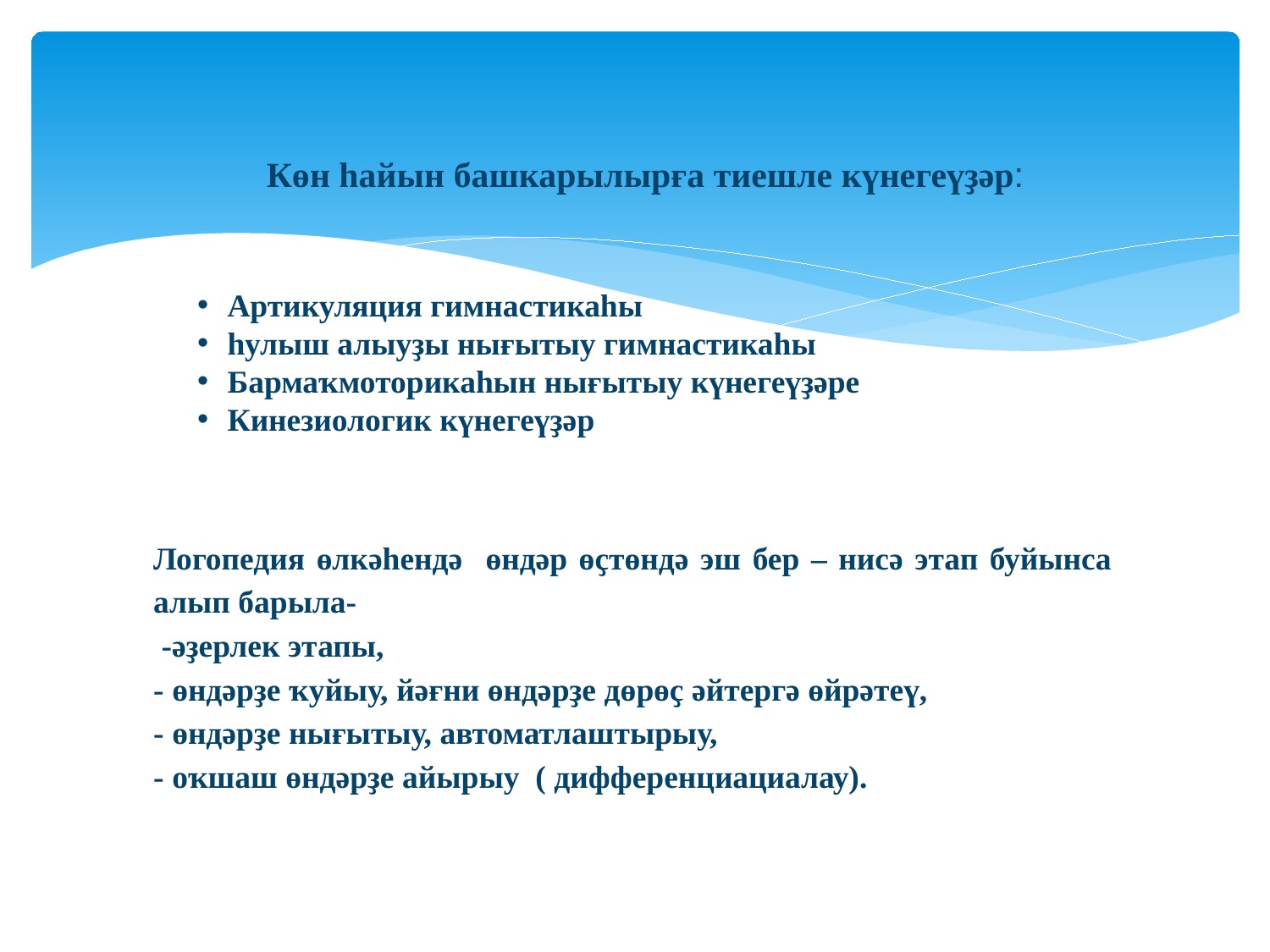

Көн һайын башкарылырға тиешле күнегеүҙәр:
Артикуляция гимнастикаһы
һулыш алыуҙы нығытыу гимнастикаһы
Бармаҡмоторикаһын нығытыу күнегеүҙәре
Кинезиологик күнегеүҙәр
Логопедия өлкәһендә  өндәр өҫтөндә эш бер – нисә этап буйынса алып барыла-
 -әҙерлек этапы,
- өндәрҙе ҡуйыу, йәғни өндәрҙе дөрөҫ әйтергә өйрәтеү,
- өндәрҙе нығытыу, автоматлаштырыу,
- оҡшаш өндәрҙе айырыу  ( дифференциациалау).